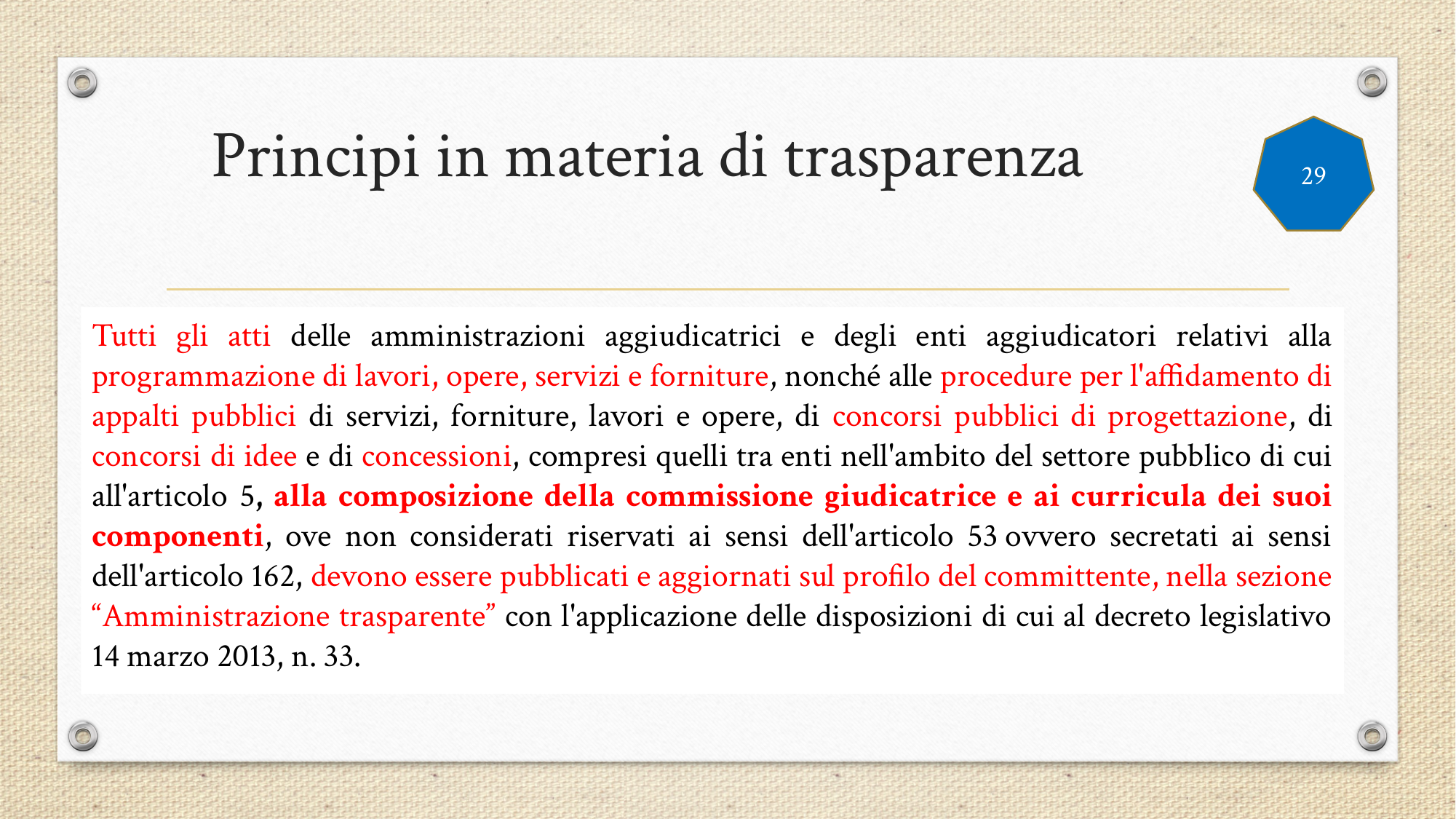

# Principi in materia di trasparenza
29
Tutti gli atti delle amministrazioni aggiudicatrici e degli enti aggiudicatori relativi alla programmazione di lavori, opere, servizi e forniture, nonché alle procedure per l'affidamento di appalti pubblici di servizi, forniture, lavori e opere, di concorsi pubblici di progettazione, di concorsi di idee e di concessioni, compresi quelli tra enti nell'ambito del settore pubblico di cui all'articolo 5, alla composizione della commissione giudicatrice e ai curricula dei suoi componenti, ove non considerati riservati ai sensi dell'articolo 53 ovvero secretati ai sensi dell'articolo 162, devono essere pubblicati e aggiornati sul profilo del committente, nella sezione “Amministrazione trasparente” con l'applicazione delle disposizioni di cui al decreto legislativo 14 marzo 2013, n. 33.